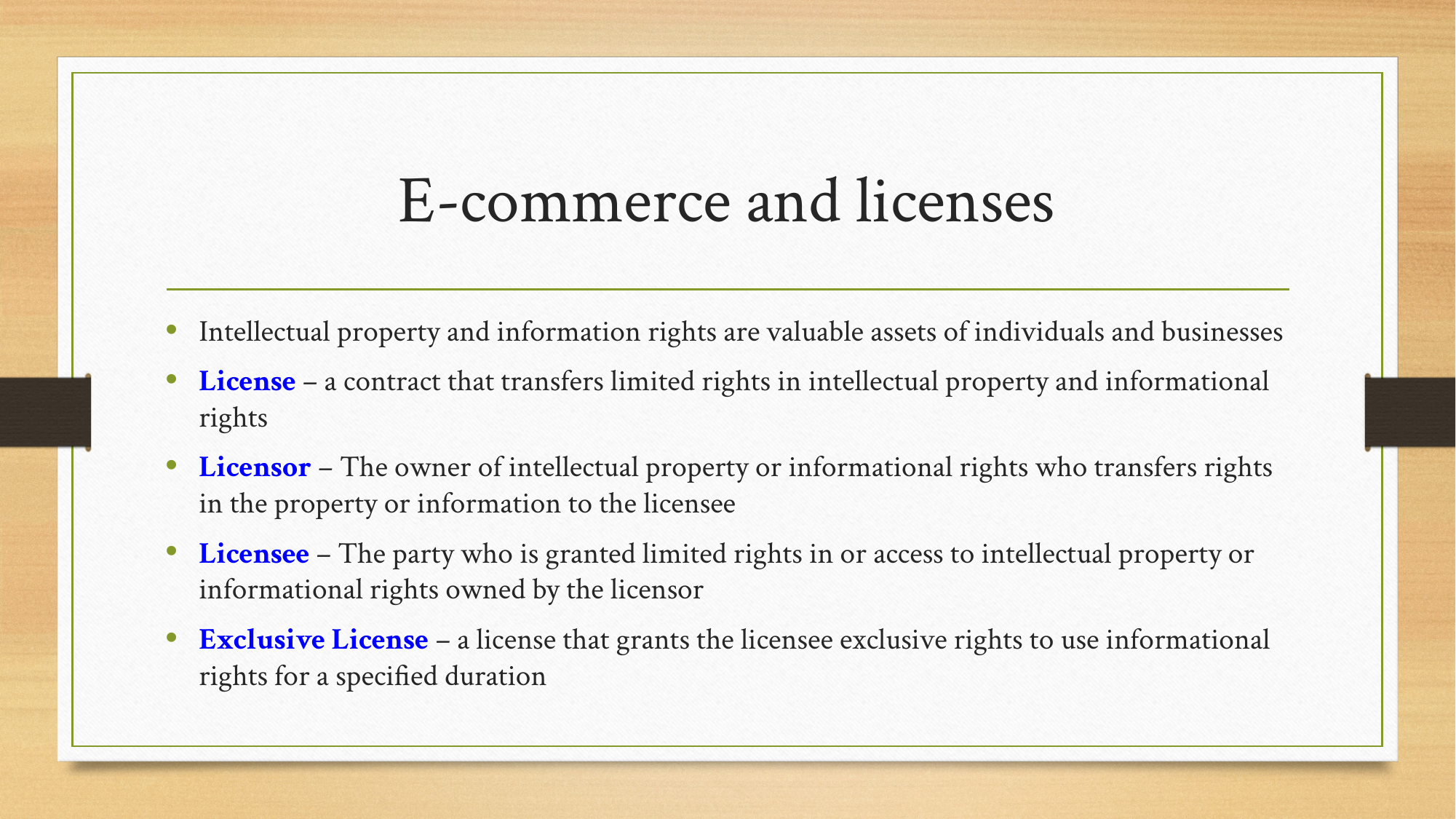

# E-commerce and licenses
Intellectual property and information rights are valuable assets of individuals and businesses
License – a contract that transfers limited rights in intellectual property and informational rights
Licensor – The owner of intellectual property or informational rights who transfers rights in the property or information to the licensee
Licensee – The party who is granted limited rights in or access to intellectual property or informational rights owned by the licensor
Exclusive License – a license that grants the licensee exclusive rights to use informational rights for a specified duration